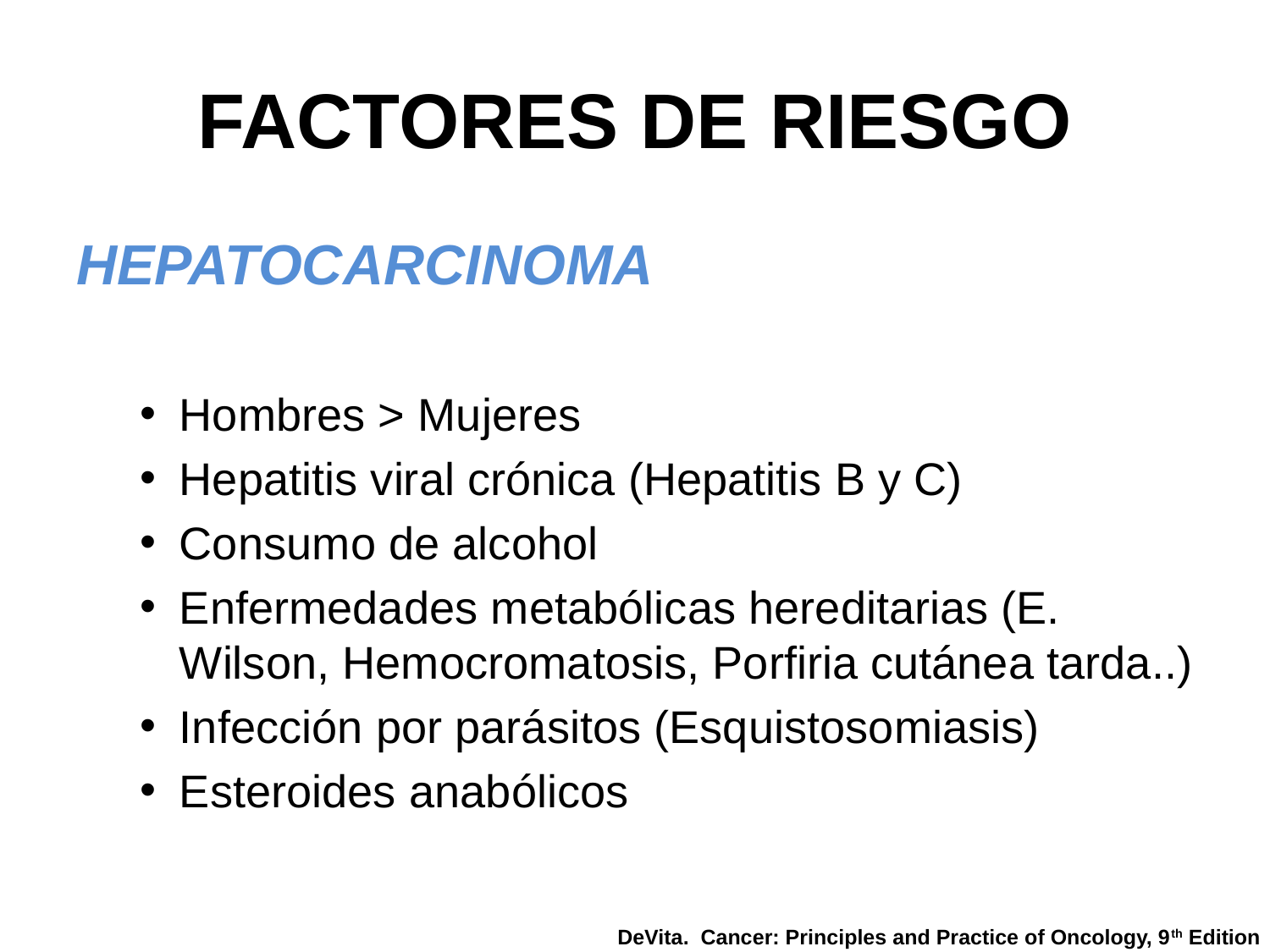

# FACTORES DE RIESGO
HEPATOCARCINOMA

Hombres > Mujeres
Hepatitis viral crónica (Hepatitis B y C)
Consumo de alcohol
Enfermedades metabólicas hereditarias (E. Wilson, Hemocromatosis, Porfiria cutánea tarda..)
Infección por parásitos (Esquistosomiasis)
Esteroides anabólicos
DeVita.  Cancer: Principles and Practice of Oncology, 9th Edition